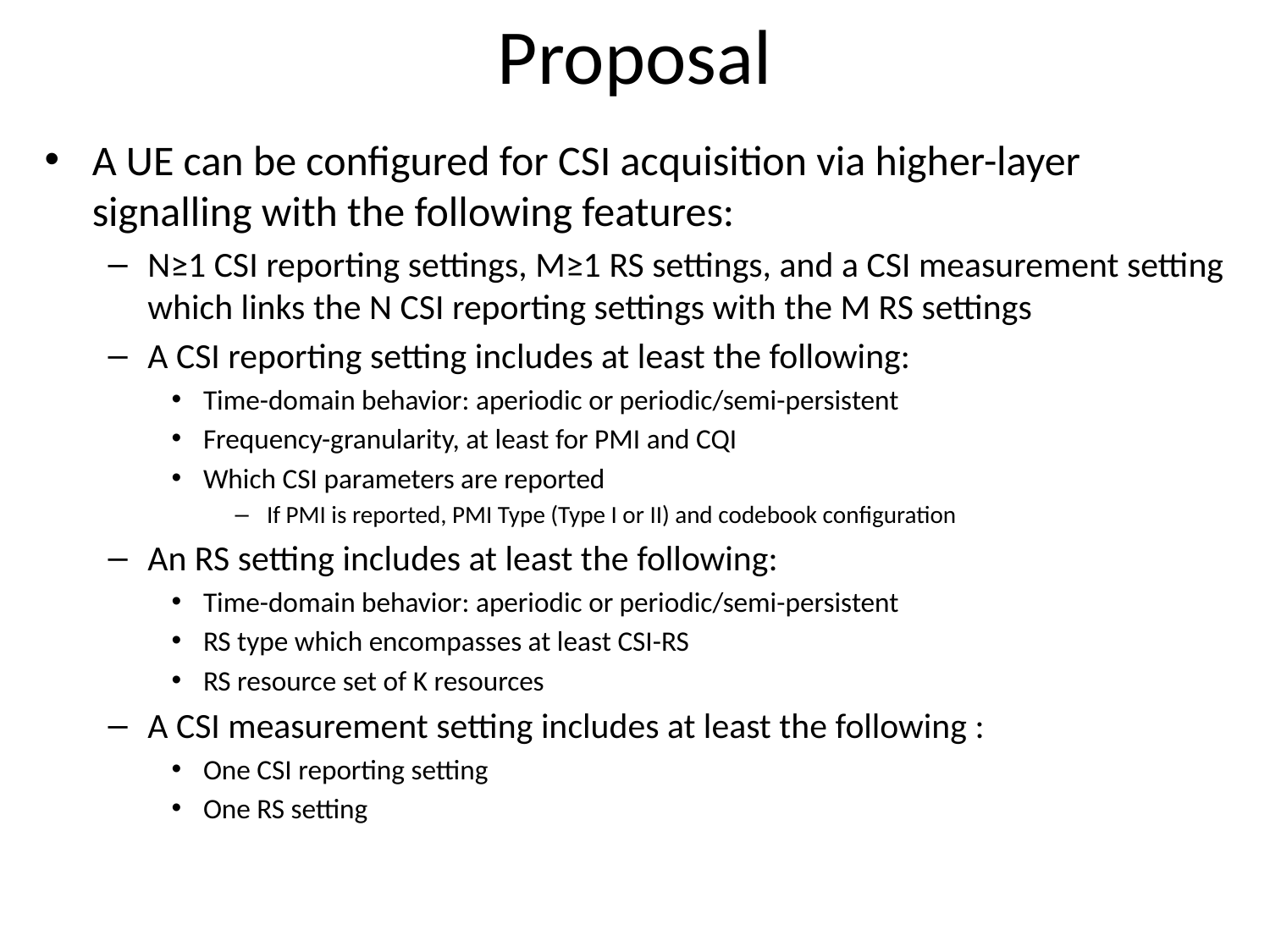

# Proposal
A UE can be configured for CSI acquisition via higher-layer signalling with the following features:
N≥1 CSI reporting settings, M≥1 RS settings, and a CSI measurement setting which links the N CSI reporting settings with the M RS settings
A CSI reporting setting includes at least the following:
Time-domain behavior: aperiodic or periodic/semi-persistent
Frequency-granularity, at least for PMI and CQI
Which CSI parameters are reported
If PMI is reported, PMI Type (Type I or II) and codebook configuration
An RS setting includes at least the following:
Time-domain behavior: aperiodic or periodic/semi-persistent
RS type which encompasses at least CSI-RS
RS resource set of K resources
A CSI measurement setting includes at least the following :
One CSI reporting setting
One RS setting